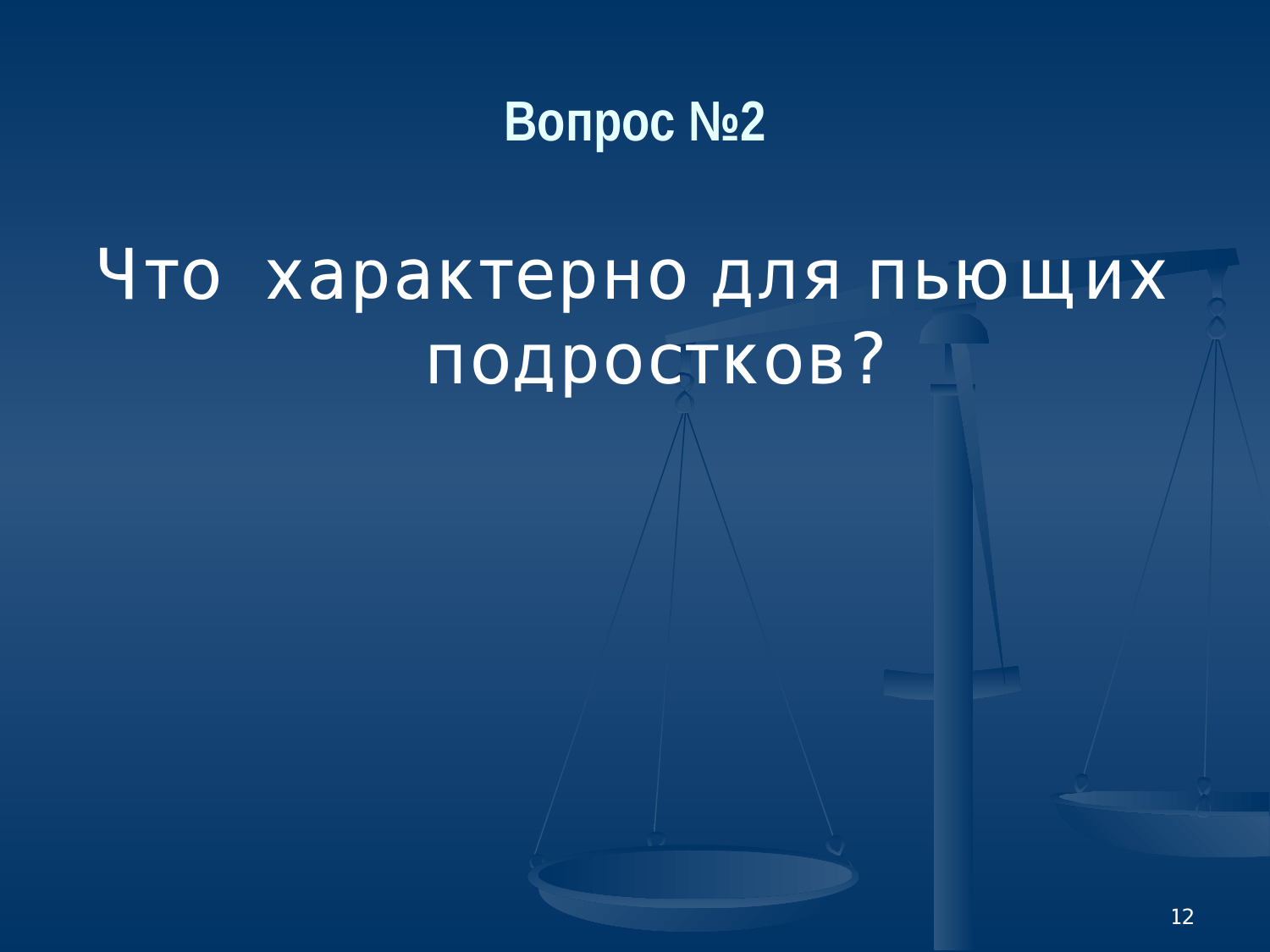

# Вопрос №2
Что  характерно для пьющих подростков?
12